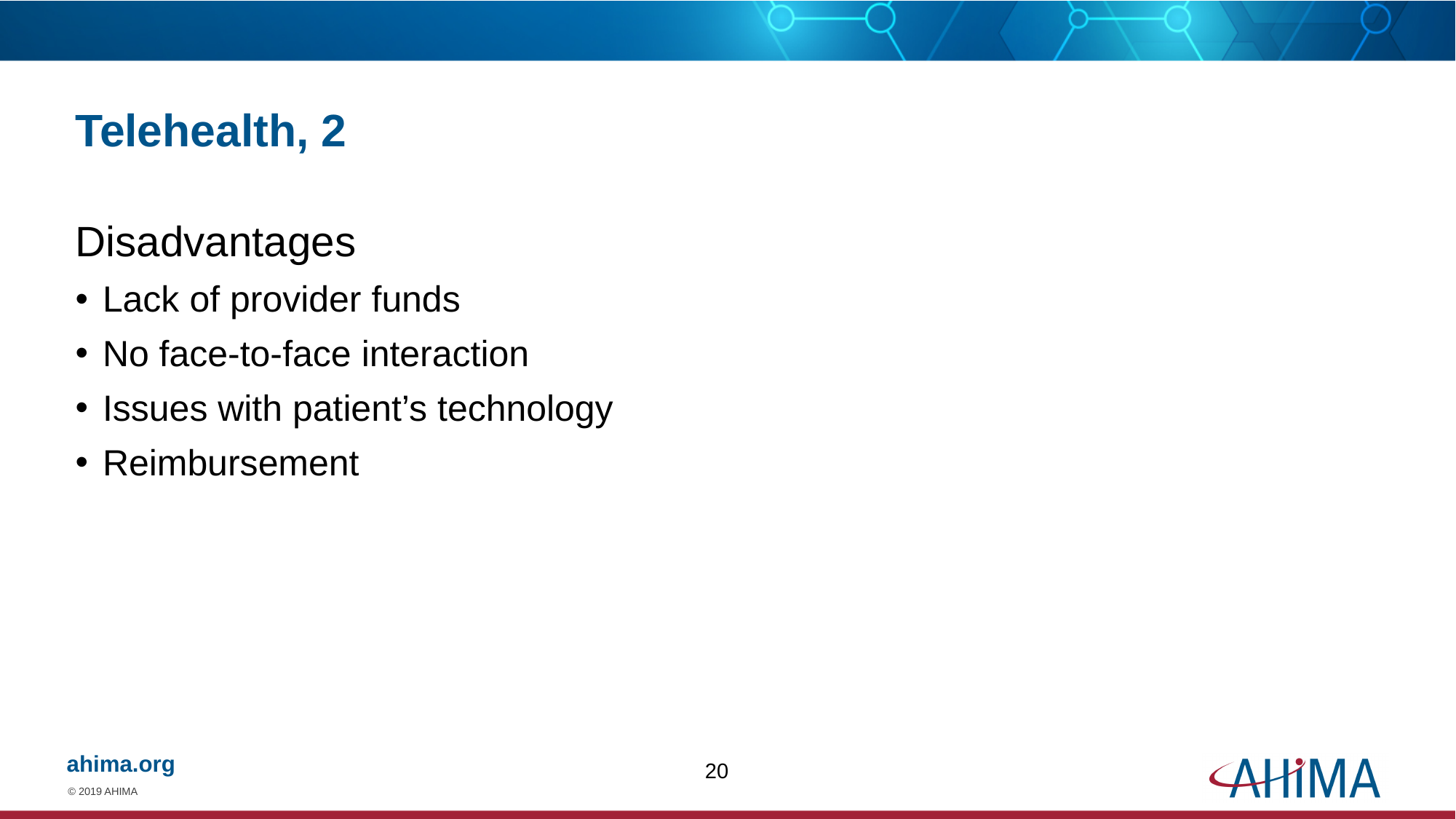

# Telehealth, 2
Disadvantages
Lack of provider funds
No face-to-face interaction
Issues with patient’s technology
Reimbursement